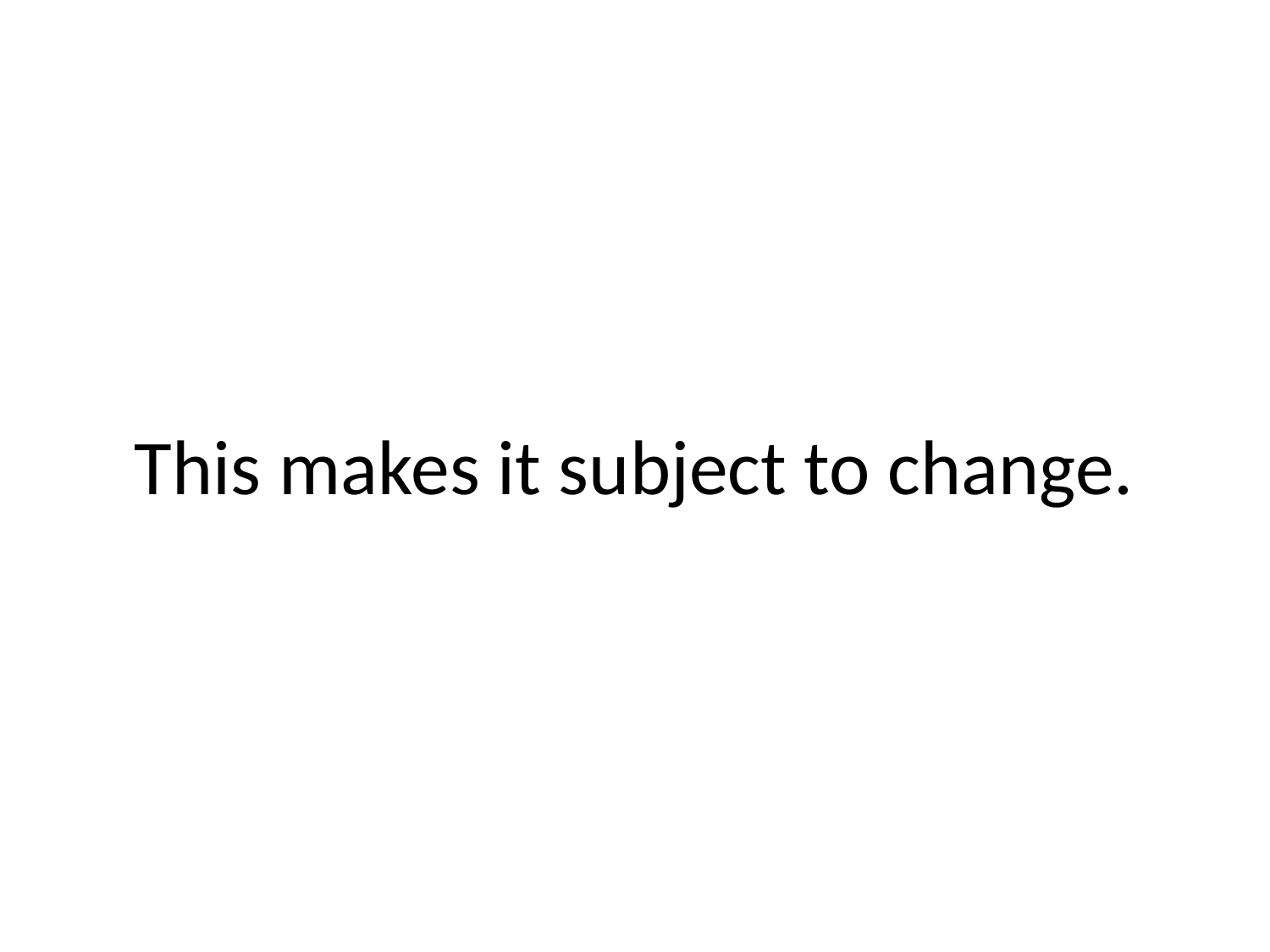

# This makes it subject to change.